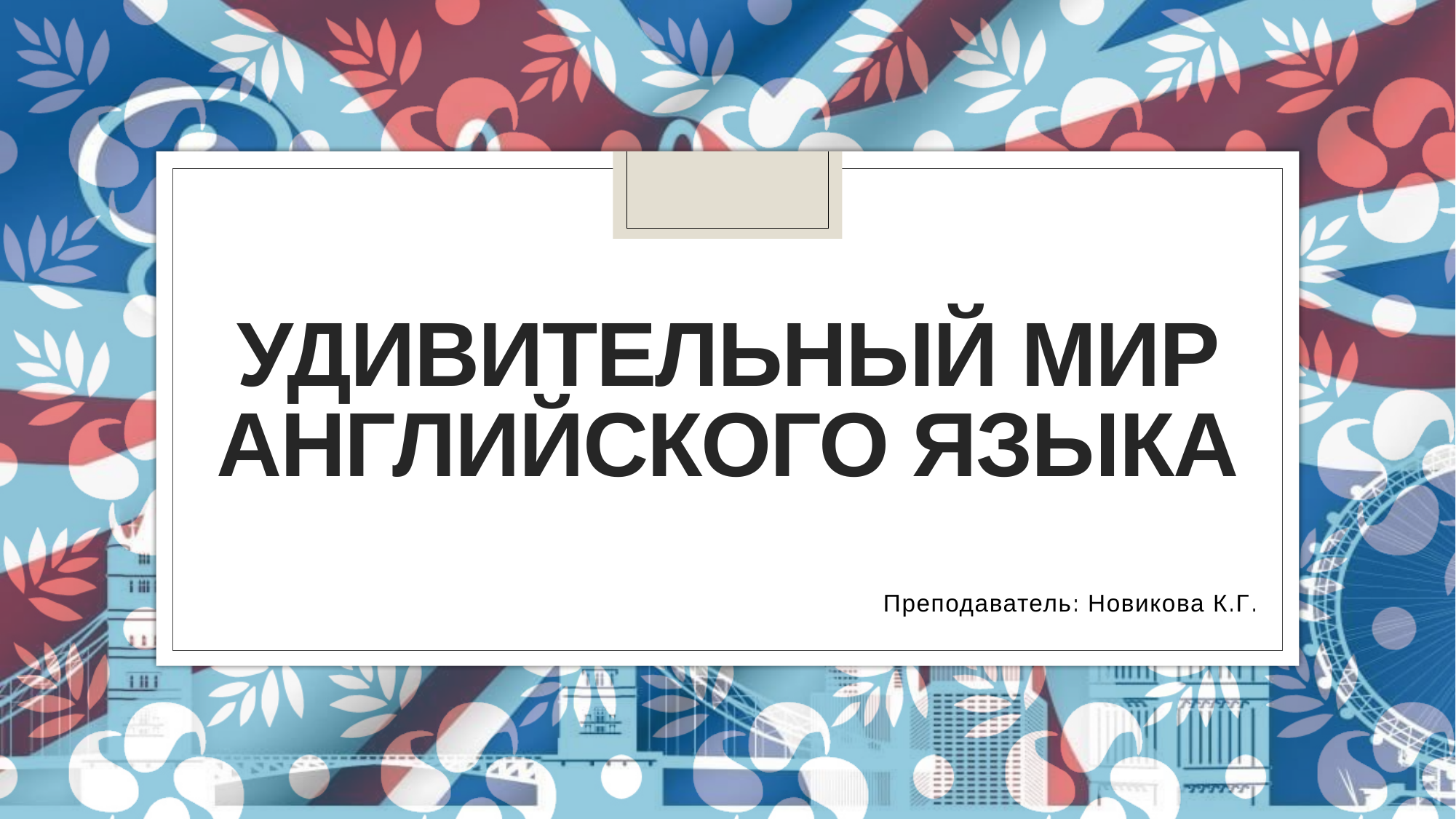

# Удивительный мир английского языка
Преподаватель: Новикова К.Г.